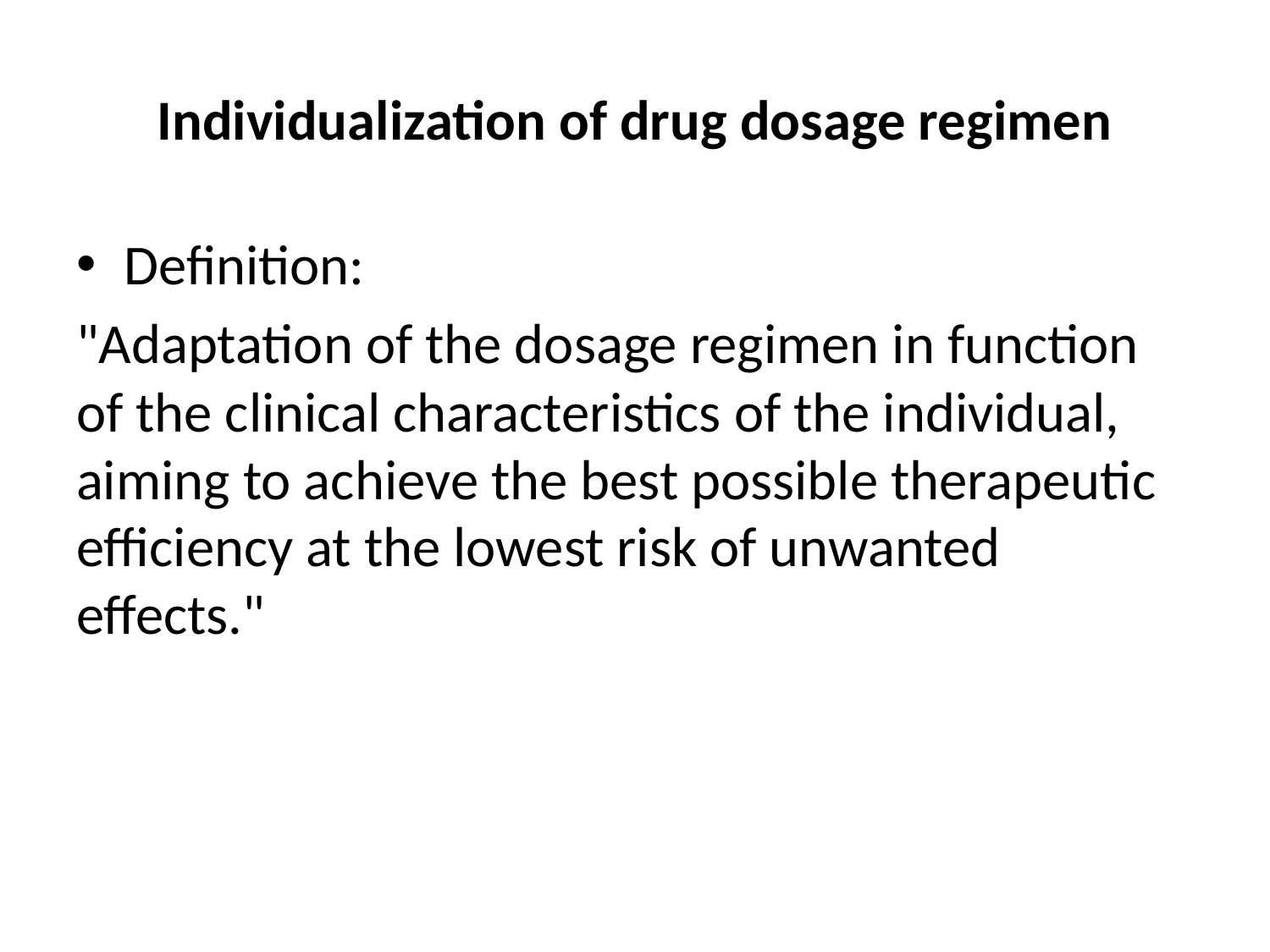

# Individualization of drug dosage regimen
Definition:
"Adaptation of the dosage regimen in function of the clinical characteristics of the individual, aiming to achieve the best possible therapeutic efficiency at the lowest risk of unwanted effects."